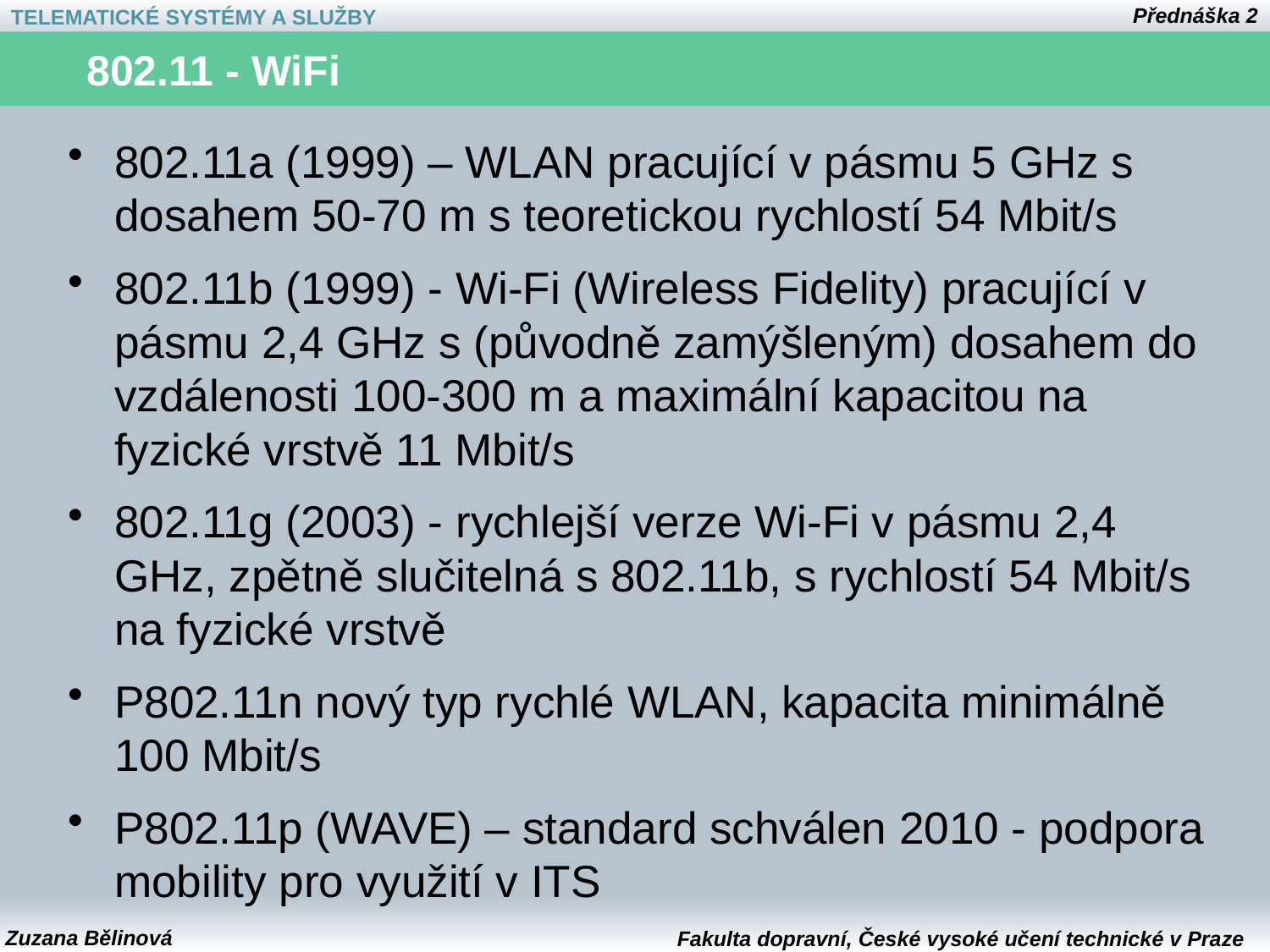

# 802.11 - WiFi
802.11a (1999) – WLAN pracující v pásmu 5 GHz s dosahem 50-70 m s teoretickou rychlostí 54 Mbit/s
802.11b (1999) - Wi-Fi (Wireless Fidelity) pracující v pásmu 2,4 GHz s (původně zamýšleným) dosahem do vzdálenosti 100-300 m a maximální kapacitou na fyzické vrstvě 11 Mbit/s
802.11g (2003) - rychlejší verze Wi-Fi v pásmu 2,4 GHz, zpětně slučitelná s 802.11b, s rychlostí 54 Mbit/s na fyzické vrstvě
P802.11n nový typ rychlé WLAN, kapacita minimálně 100 Mbit/s
P802.11p (WAVE) – standard schválen 2010 - podpora mobility pro využití v ITS